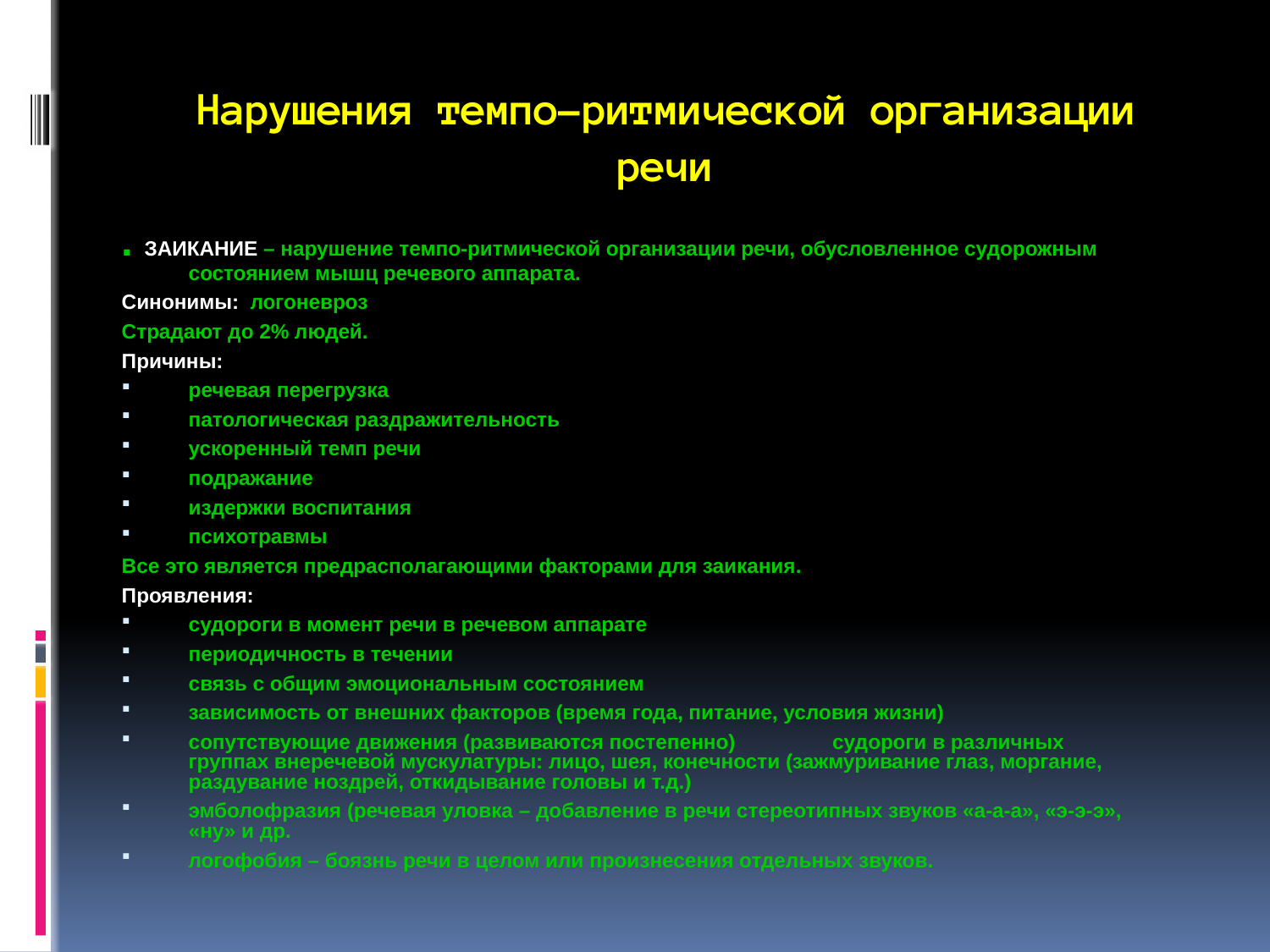

# Нарушения темпо-ритмической организации речи

. ЗАИКАНИЕ – нарушение темпо-ритмической организации речи, обусловленное судорожным состоянием мышц речевого аппарата.
Синонимы:  логоневроз
Страдают до 2% людей.
Причины:
речевая перегрузка
патологическая раздражительность
ускоренный темп речи
подражание
издержки воспитания
психотравмы
Все это является предрасполагающими факторами для заикания.
Проявления:
судороги в момент речи в речевом аппарате
периодичность в течении
связь с общим эмоциональным состоянием
зависимость от внешних факторов (время года, питание, условия жизни)
сопутствующие движения (развиваются постепенно)                 судороги в различных группах внеречевой мускулатуры: лицо, шея, конечности (зажмуривание глаз, моргание, раздувание ноздрей, откидывание головы и т.д.)
эмболофразия (речевая уловка – добавление в речи стереотипных звуков «а-а-а», «э-э-э», «ну» и др.
логофобия – боязнь речи в целом или произнесения отдельных звуков.